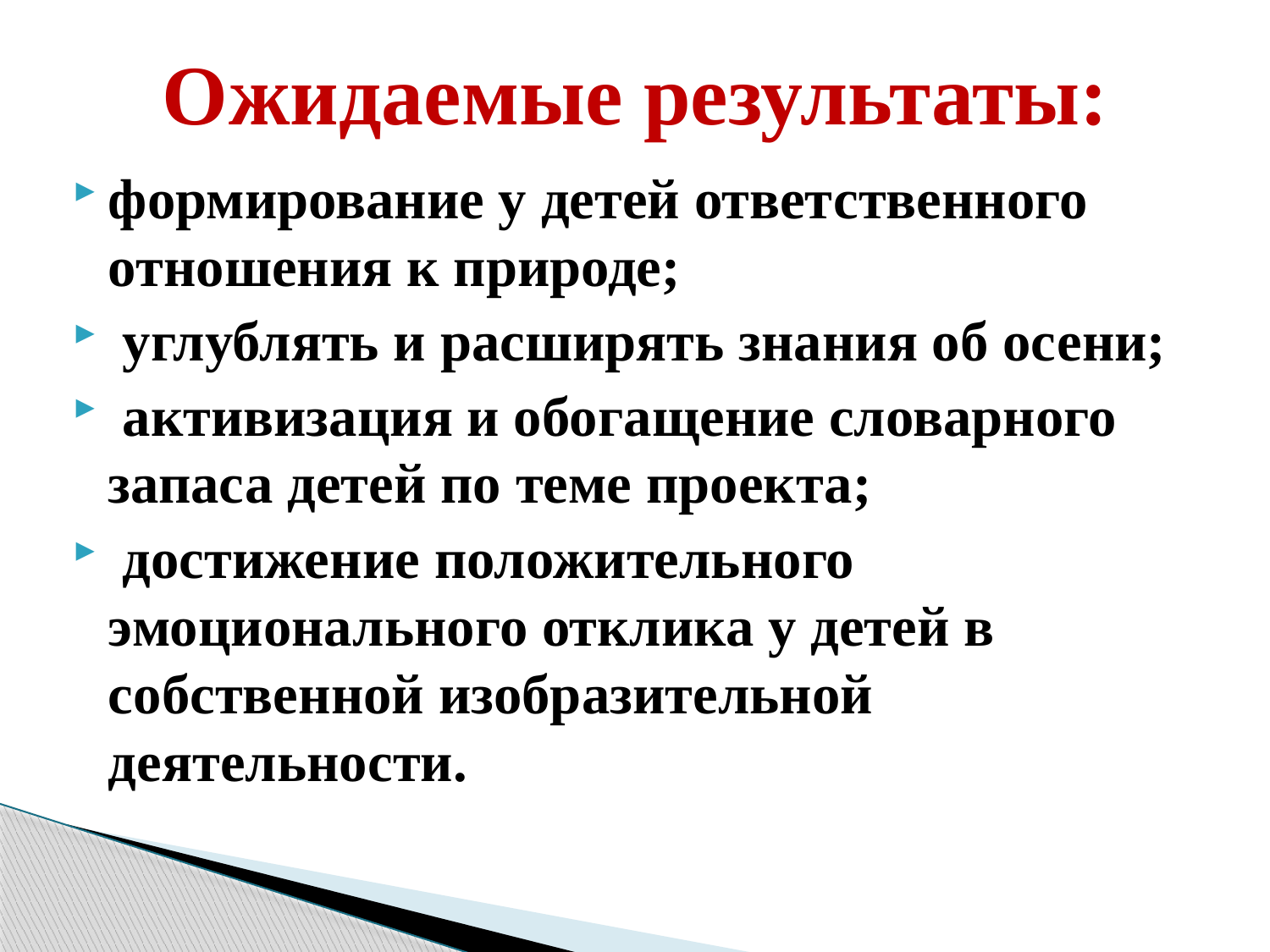

# Ожидаемые результаты:
формирование у детей ответственного отношения к природе;
 углублять и расширять знания об осени;
 активизация и обогащение словарного запаса детей по теме проекта;
 достижение положительного эмоционального отклика у детей в собственной изобразительной деятельности.